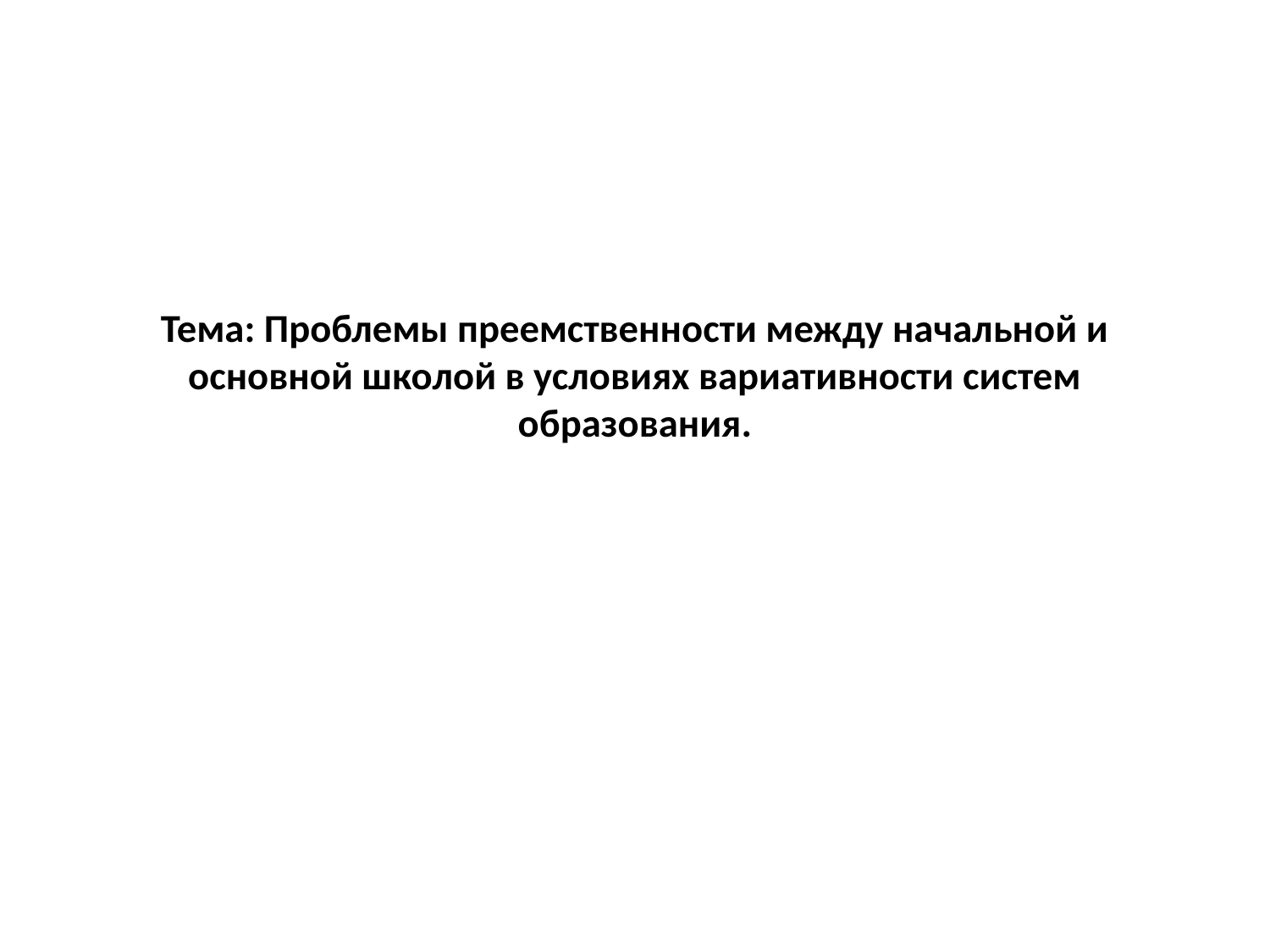

# Тема: Проблемы преемственности между начальной и основной школой в условиях вариативности систем образования.